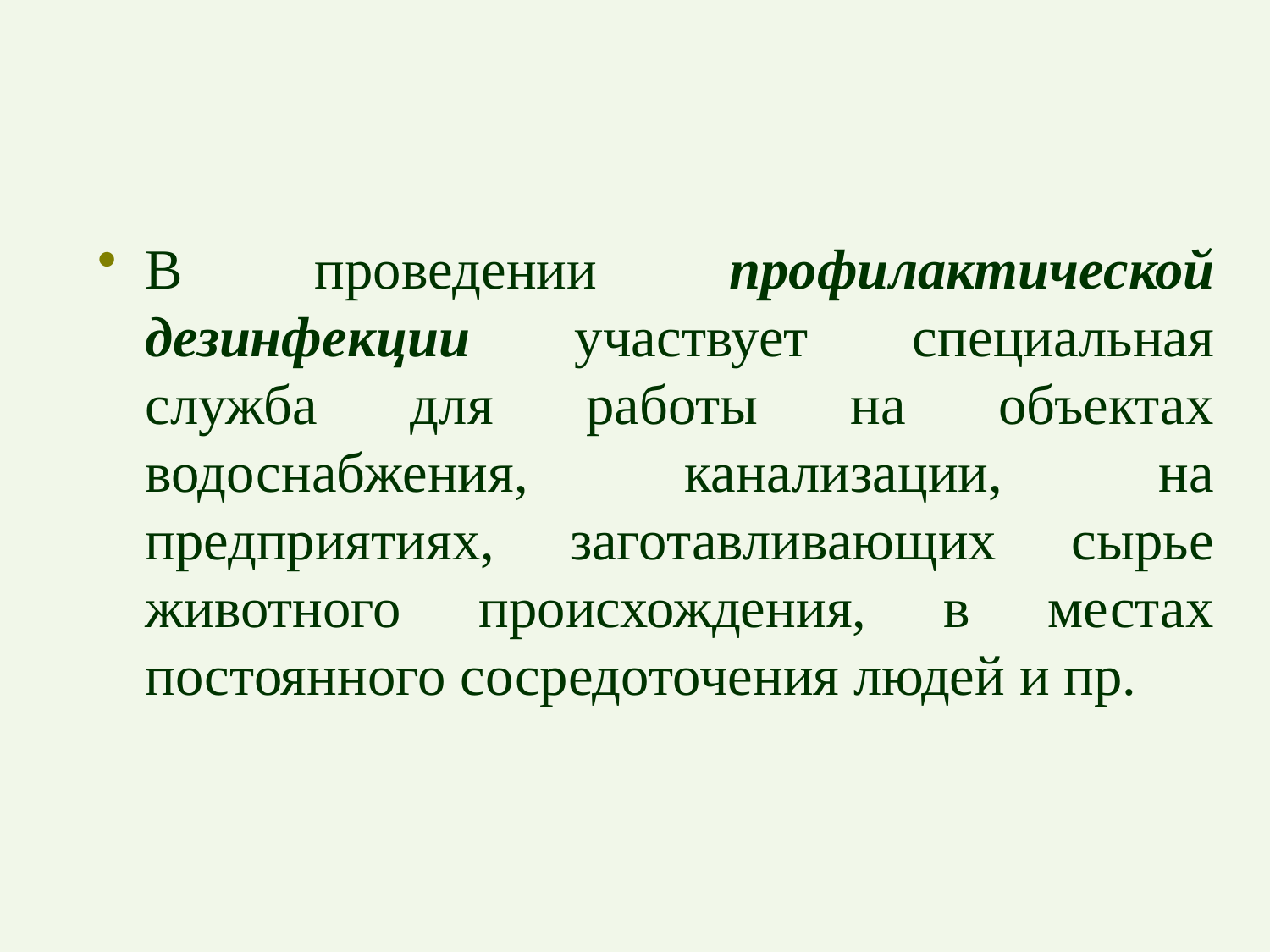

В проведении профилактической дезинфекции участвует специальная служба для работы на объектах водоснабжения, канализации, на предприятиях, заготавливающих сырье животного происхождения, в местах постоянного сосредоточения людей и пр.